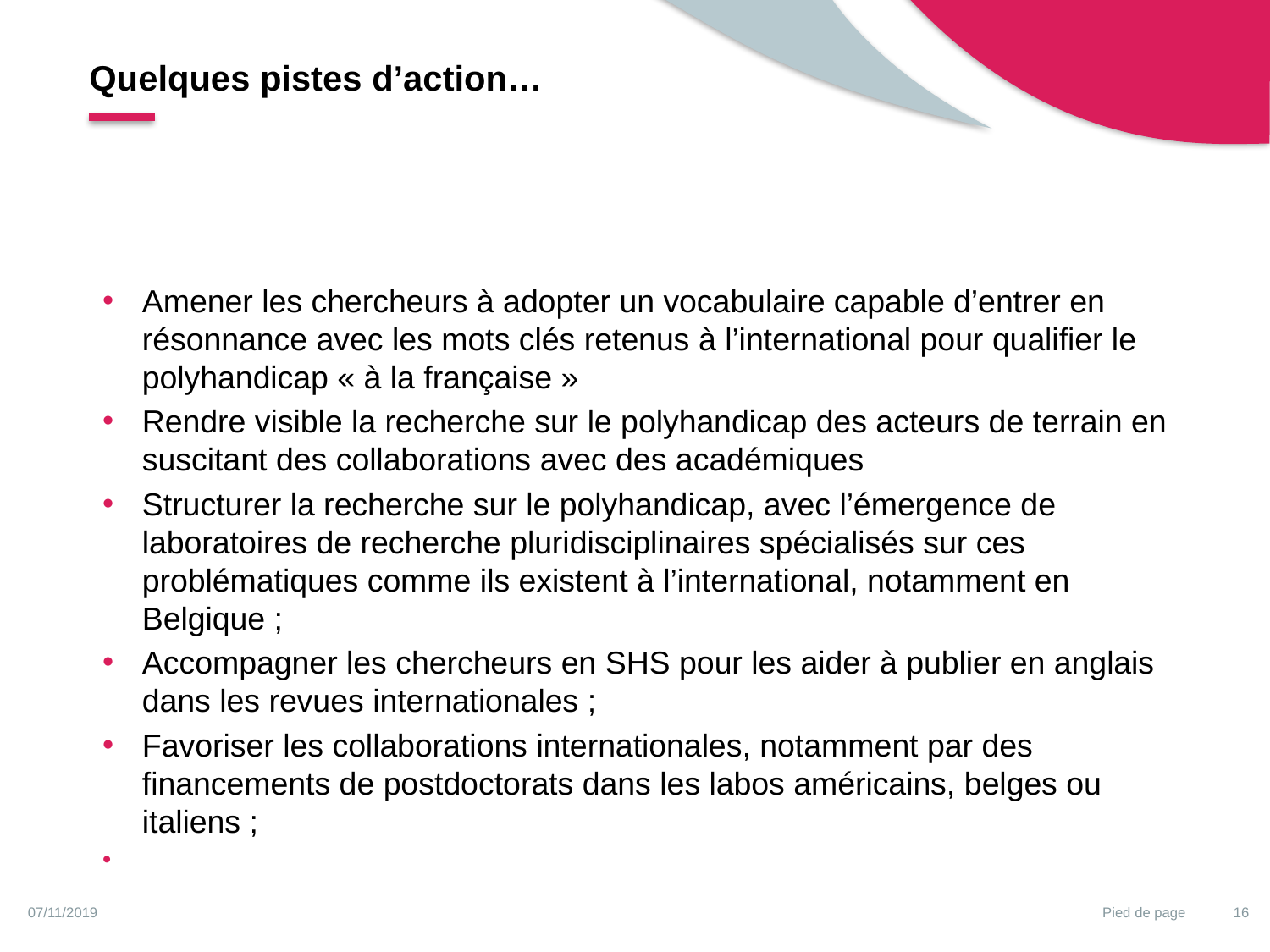

Quelques pistes d’action…

Amener les chercheurs à adopter un vocabulaire capable d’entrer en résonnance avec les mots clés retenus à l’international pour qualifier le polyhandicap « à la française »
Rendre visible la recherche sur le polyhandicap des acteurs de terrain en suscitant des collaborations avec des académiques
Structurer la recherche sur le polyhandicap, avec l’émergence de laboratoires de recherche pluridisciplinaires spécialisés sur ces problématiques comme ils existent à l’international, notamment en Belgique ;
Accompagner les chercheurs en SHS pour les aider à publier en anglais dans les revues internationales ;
Favoriser les collaborations internationales, notamment par des financements de postdoctorats dans les labos américains, belges ou italiens ;